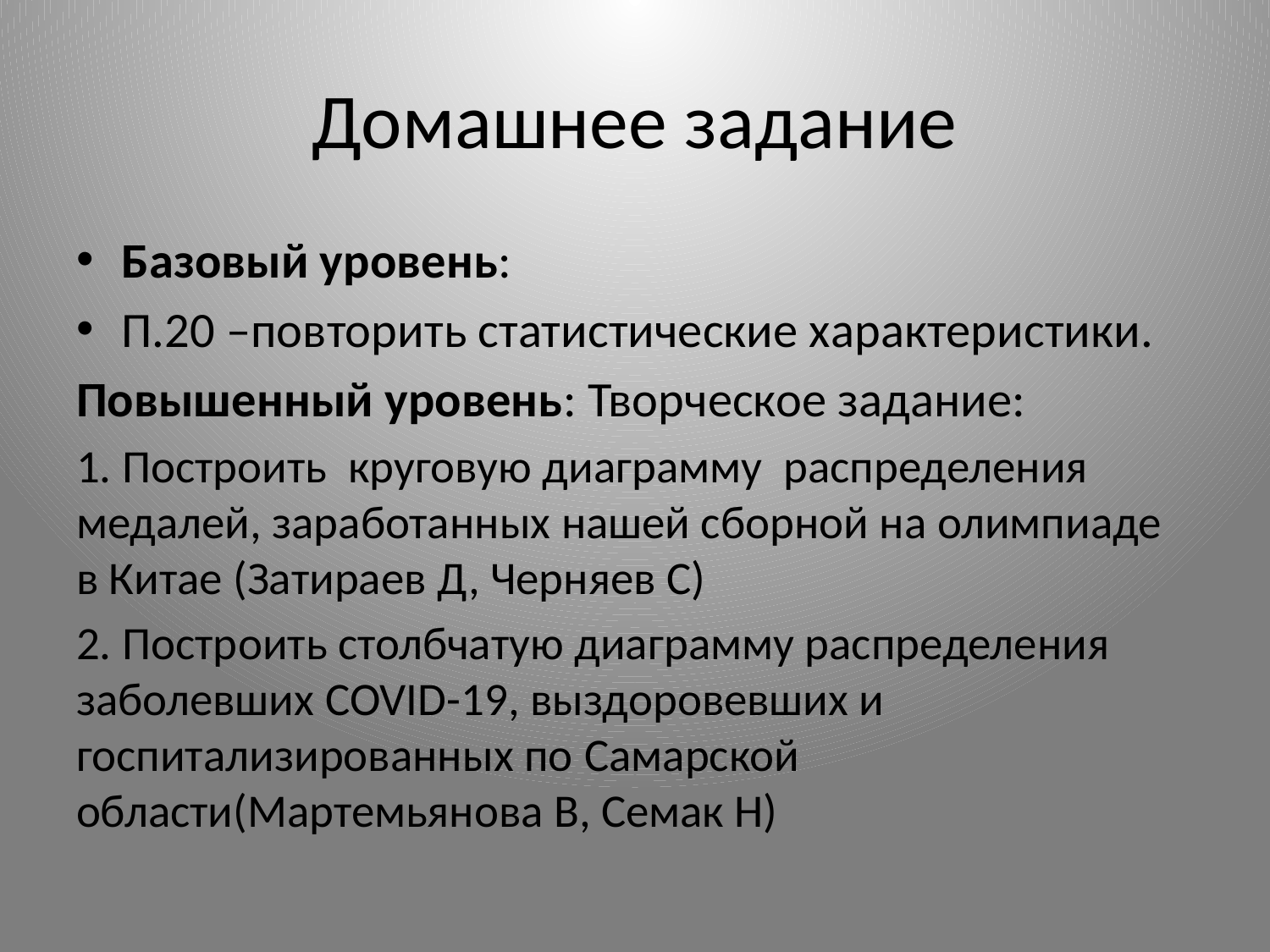

# Домашнее задание
Базовый уровень:
П.20 –повторить статистические характеристики.
Повышенный уровень: Творческое задание:
1. Построить  круговую диаграмму  распределения медалей, заработанных нашей сборной на олимпиаде в Китае (Затираев Д, Черняев С)
2. Построить столбчатую диаграмму распределения заболевших COVID-19, выздоровевших и госпитализированных по Самарской области(Мартемьянова В, Семак Н)